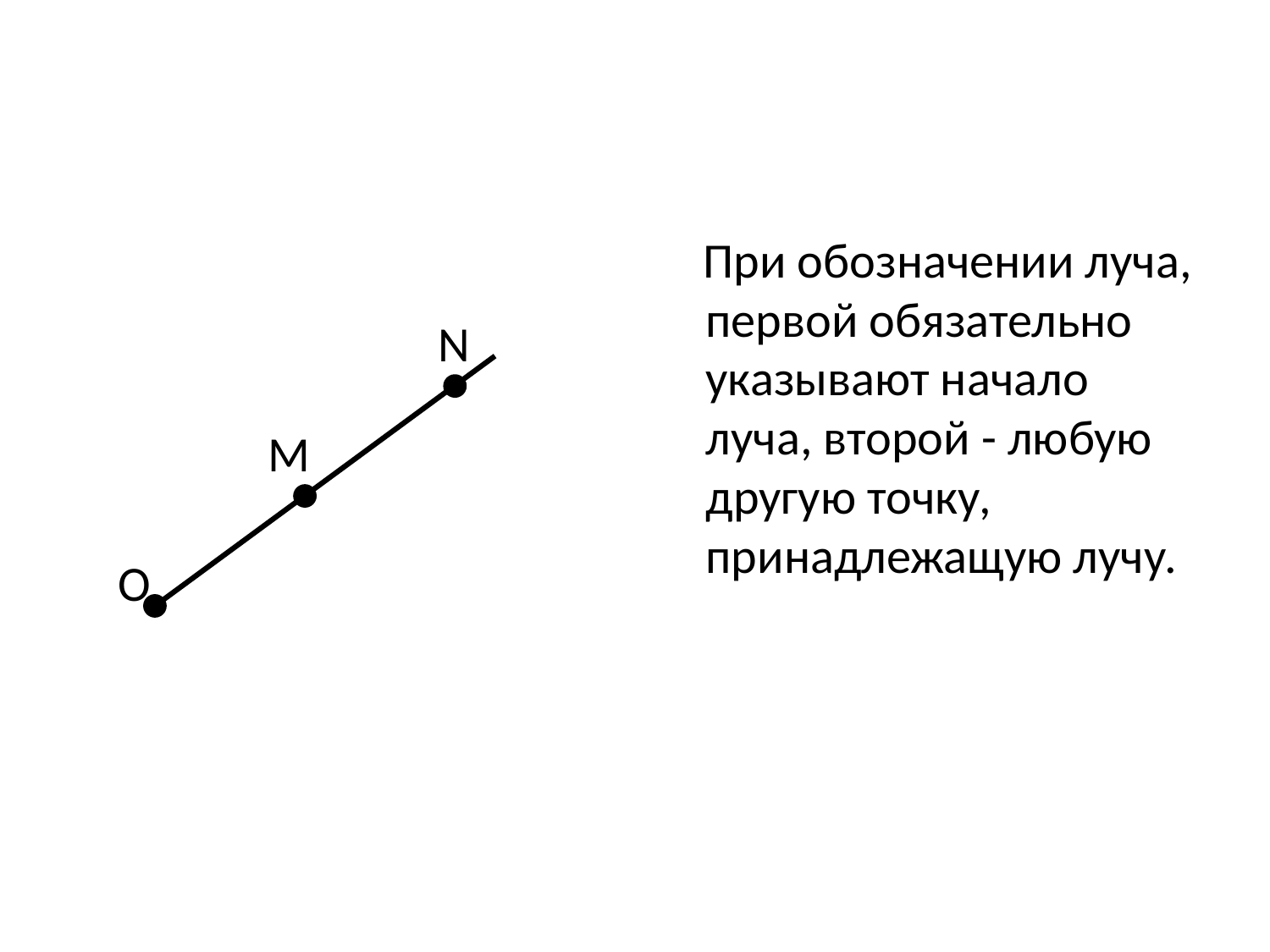

#
    При обозначении луча, первой обязательно указывают начало луча, второй - любую другую точку, принадлежащую лучу.
N

М

О